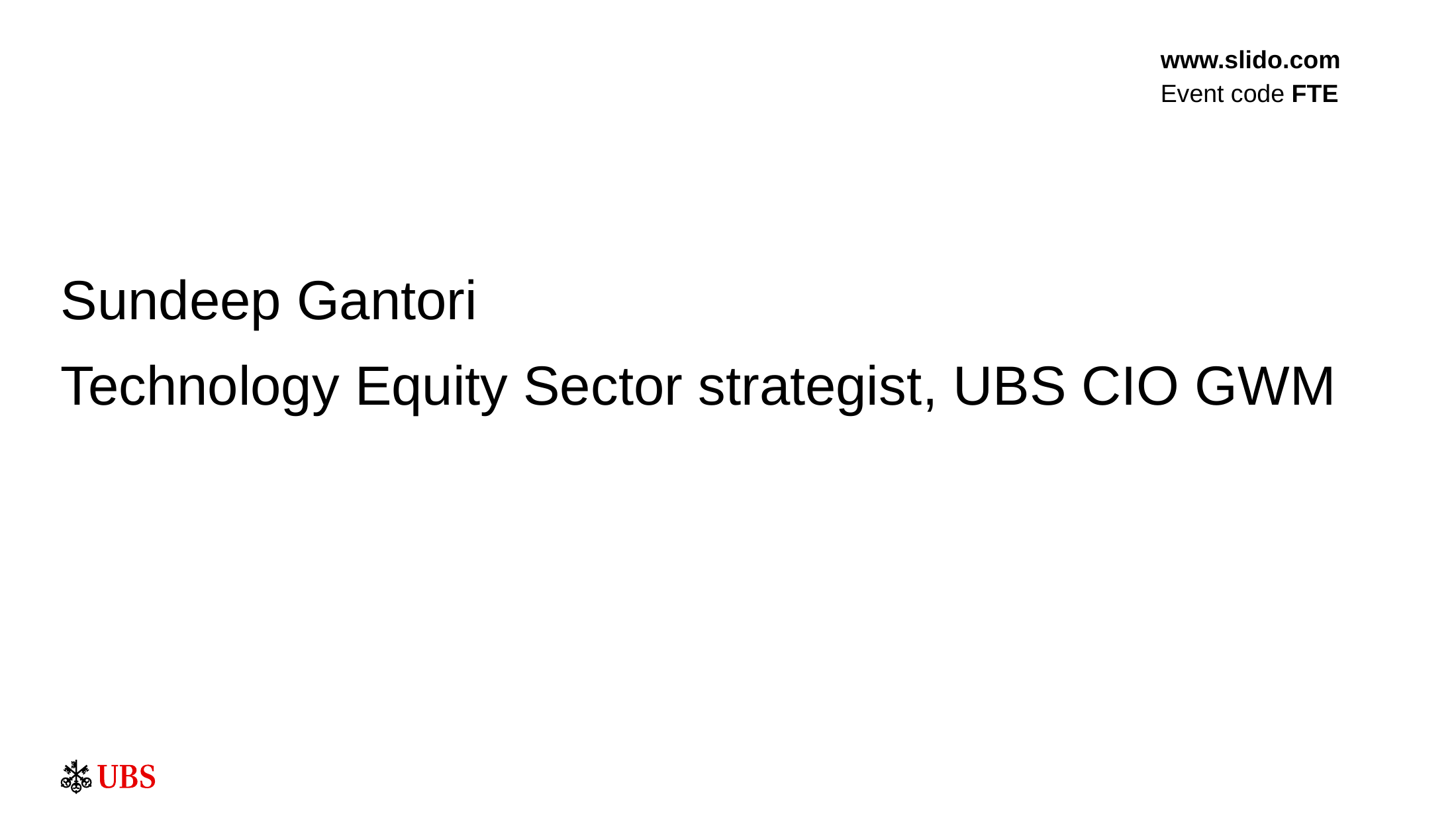

www.slido.com
Event code FTE
Sundeep Gantori
Technology Equity Sector strategist, UBS CIO GWM